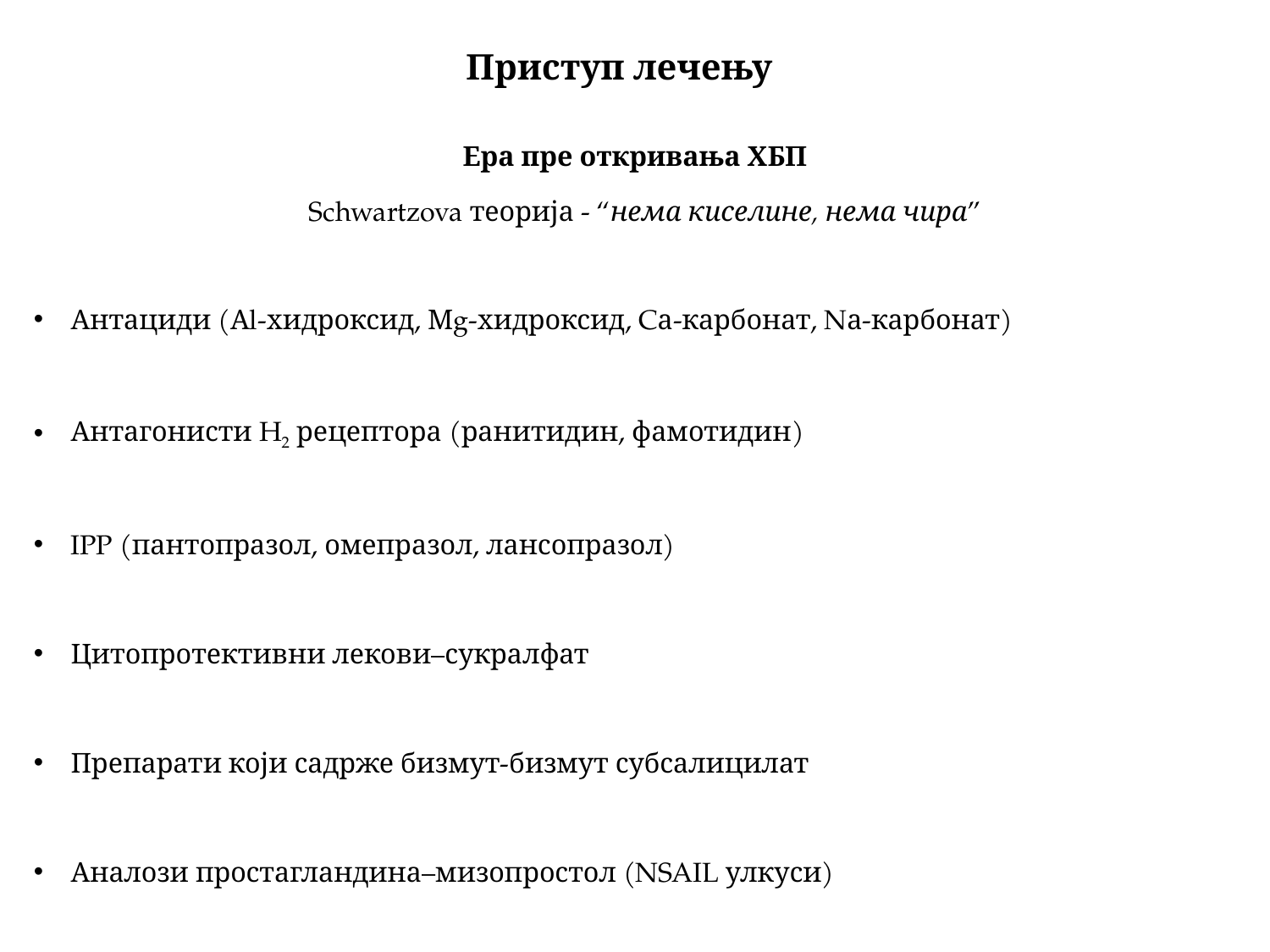

# Приступ лечењу
Ера пре откривања ХБП
   Schwartzova теорија - “нема киселине, нема чира”

Антациди (Аl-хидроксид, Мg-хидроксид, Cа-карбонат, Nа-карбонат)

Антагонисти H2 рецептора (ранитидин, фамотидин)

IPP (пантопразол, омепразол, лансопразол)

Цитопротективни лекови–сукралфат

Препарати који садрже бизмут-бизмут субсалицилат

Аналози простагландина–мизопростол (NSAIL улкуси)